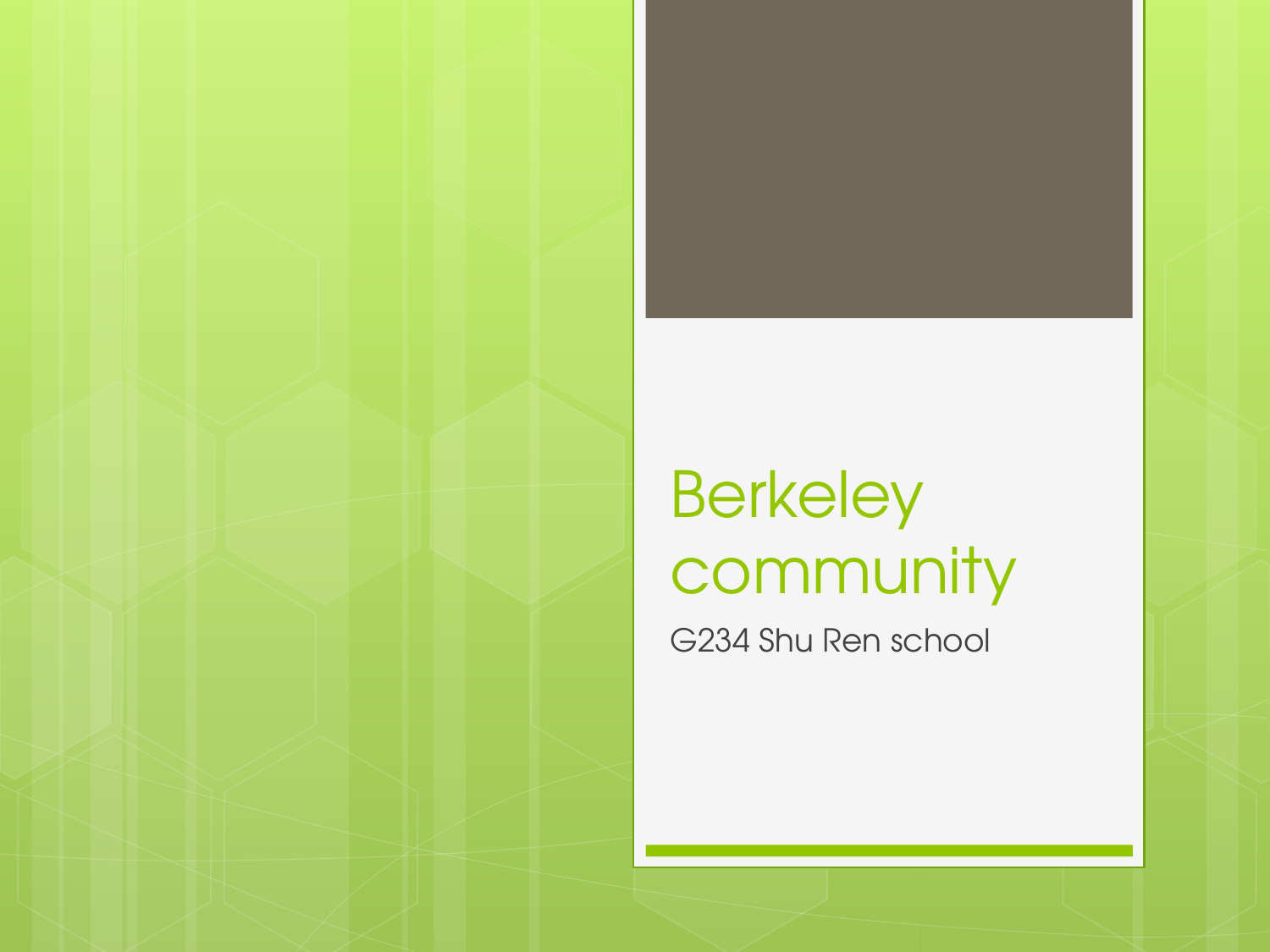

# Berkeley community
G234 Shu Ren school